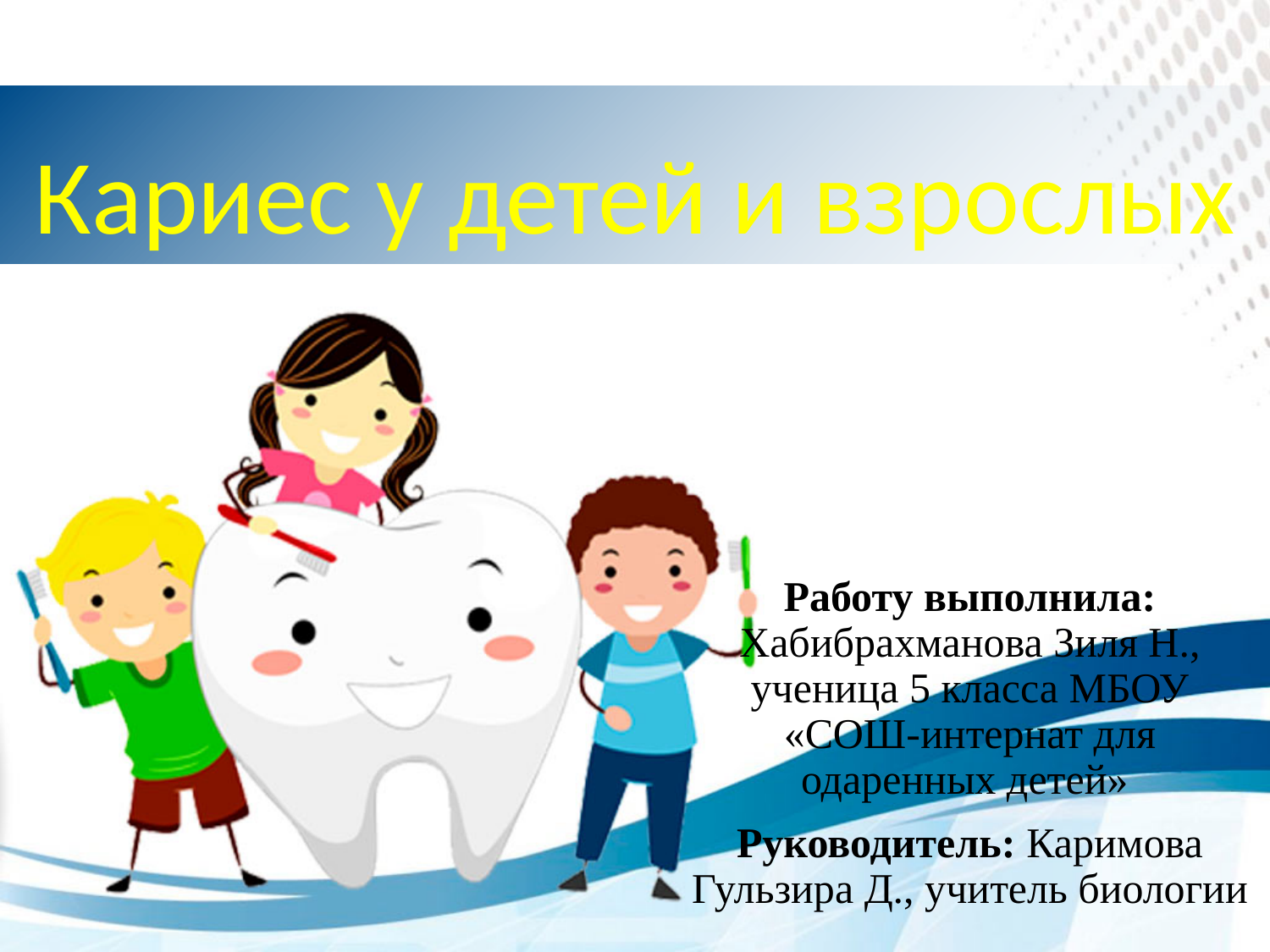

# Кариес у детей и взрослых
Работу выполнила: Хабибрахманова Зиля Н., ученица 5 класса МБОУ «СОШ-интернат для одаренных детей»
Руководитель: Каримова Гульзира Д., учитель биологии